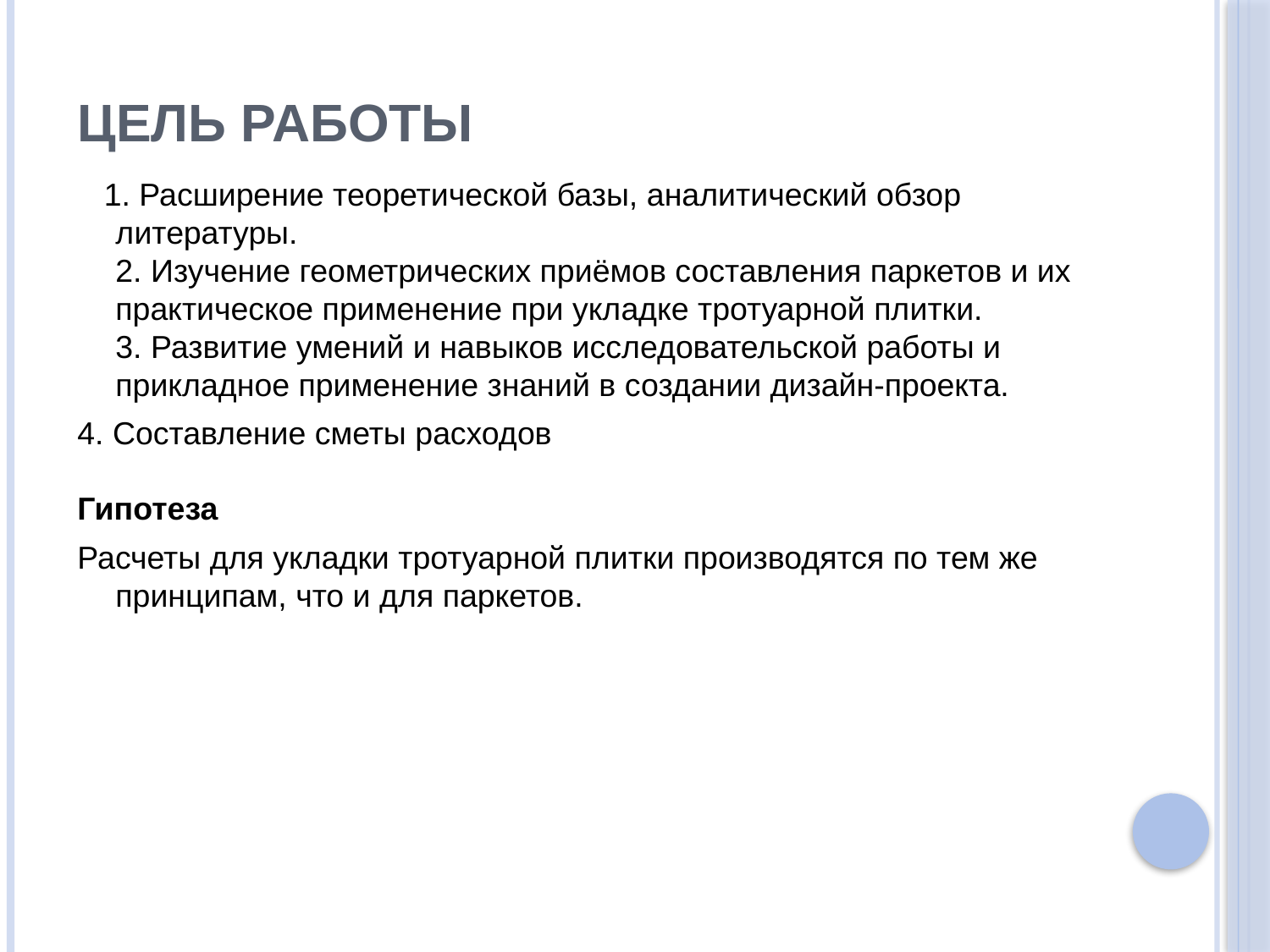

# Цель работы

   1. Расширение теоретической базы, аналитический обзор литературы.
2. Изучение геометрических приёмов составления паркетов и их практическое применение при укладке тротуарной плитки.
3. Развитие умений и навыков исследовательской работы и прикладное применение знаний в создании дизайн-проекта.
4. Составление сметы расходов
Гипотеза
Расчеты для укладки тротуарной плитки производятся по тем же принципам, что и для паркетов.